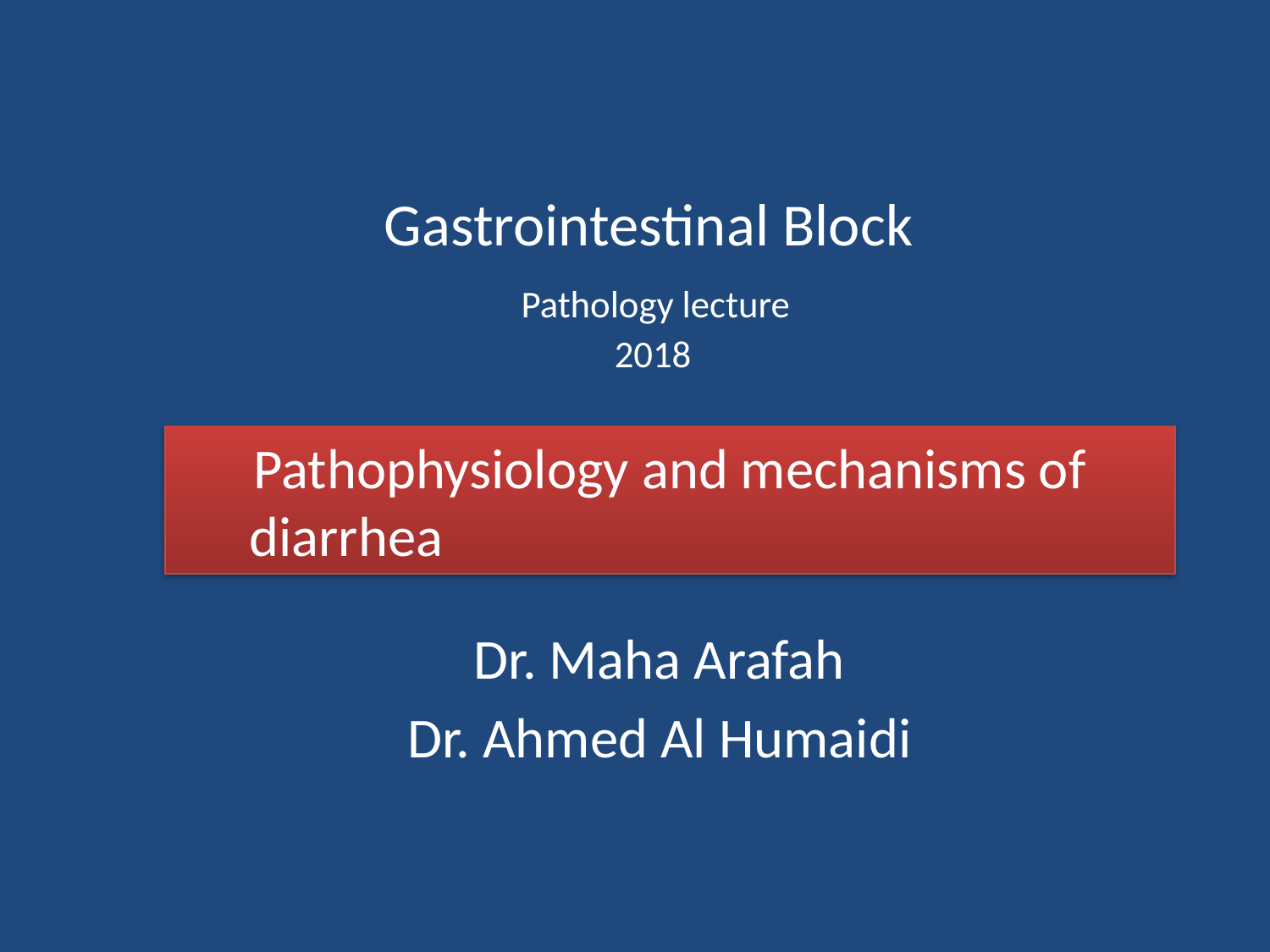

# Gastrointestinal Block Pathology lecture 2018
Pathophysiology and mechanisms of diarrhea
Dr. Maha Arafah
Dr. Ahmed Al Humaidi